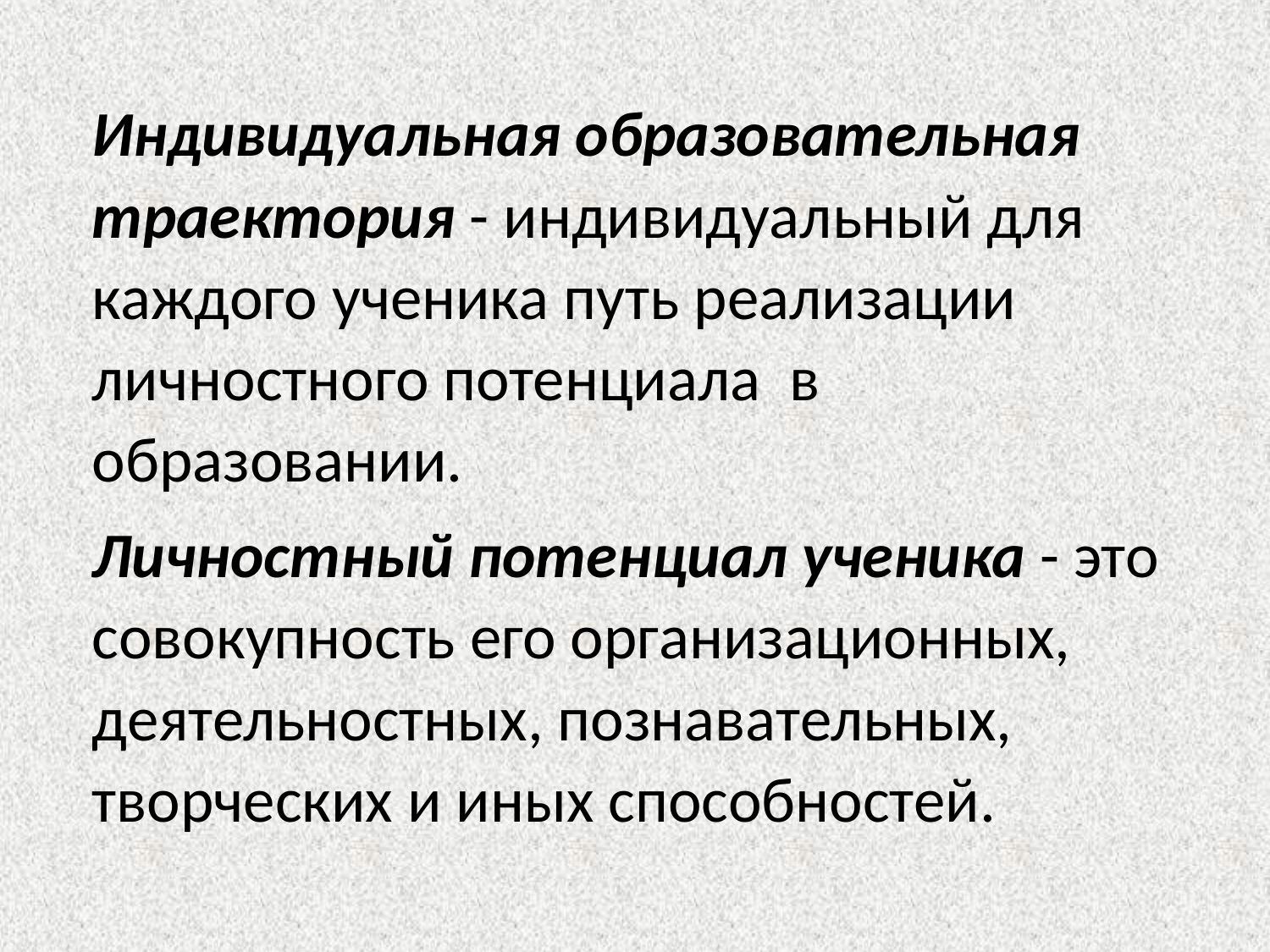

Индивидуальная образовательная траектория - индивидуальный для каждого ученика путь реализации личностного потенциала  в образовании.
Личностный потенциал ученика - это совокупность его организационных, деятельностных, познавательных, творческих и иных способностей.